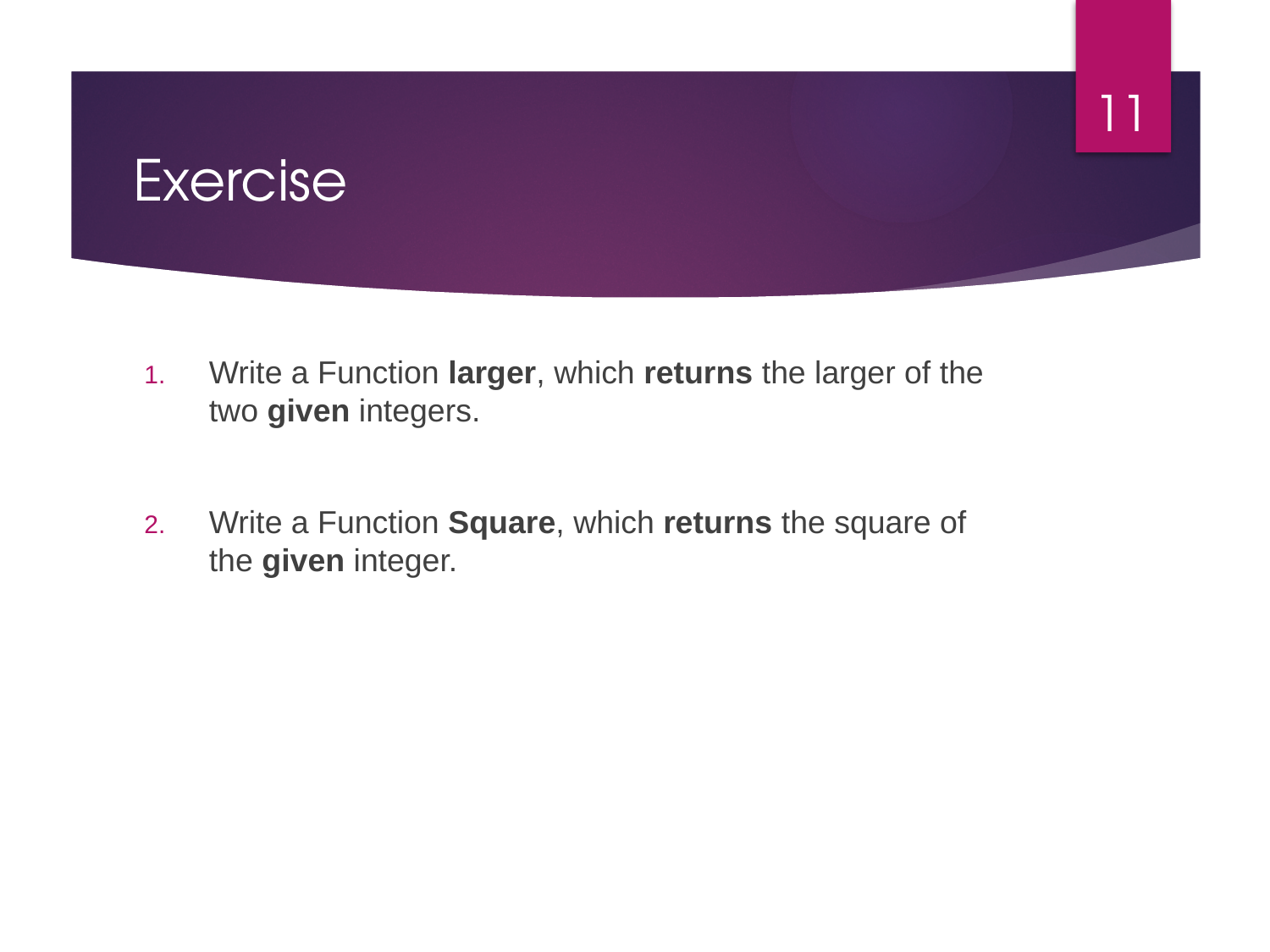

11
# Exercise
Write a Function larger, which returns the larger of the two given integers.

Write a Function Square, which returns the square of the given integer.